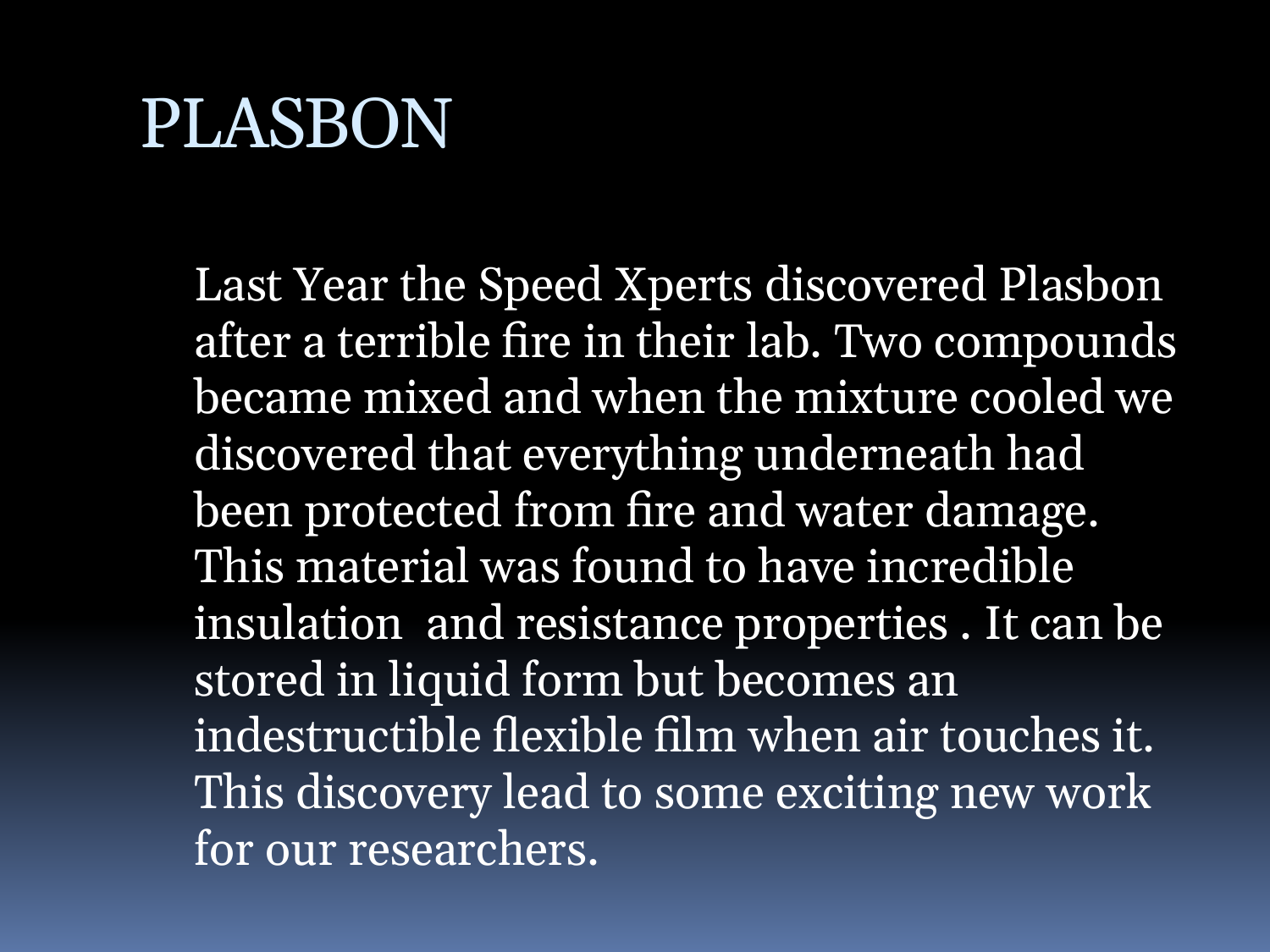

# PLASBON
    Last Year the Speed Xperts discovered Plasbon after a terrible fire in their lab. Two compounds became mixed and when the mixture cooled we discovered that everything underneath had been protected from fire and water damage. This material was found to have incredible  insulation  and resistance properties . It can be stored in liquid form but becomes an indestructible flexible film when air touches it. This discovery lead to some exciting new work for our researchers.